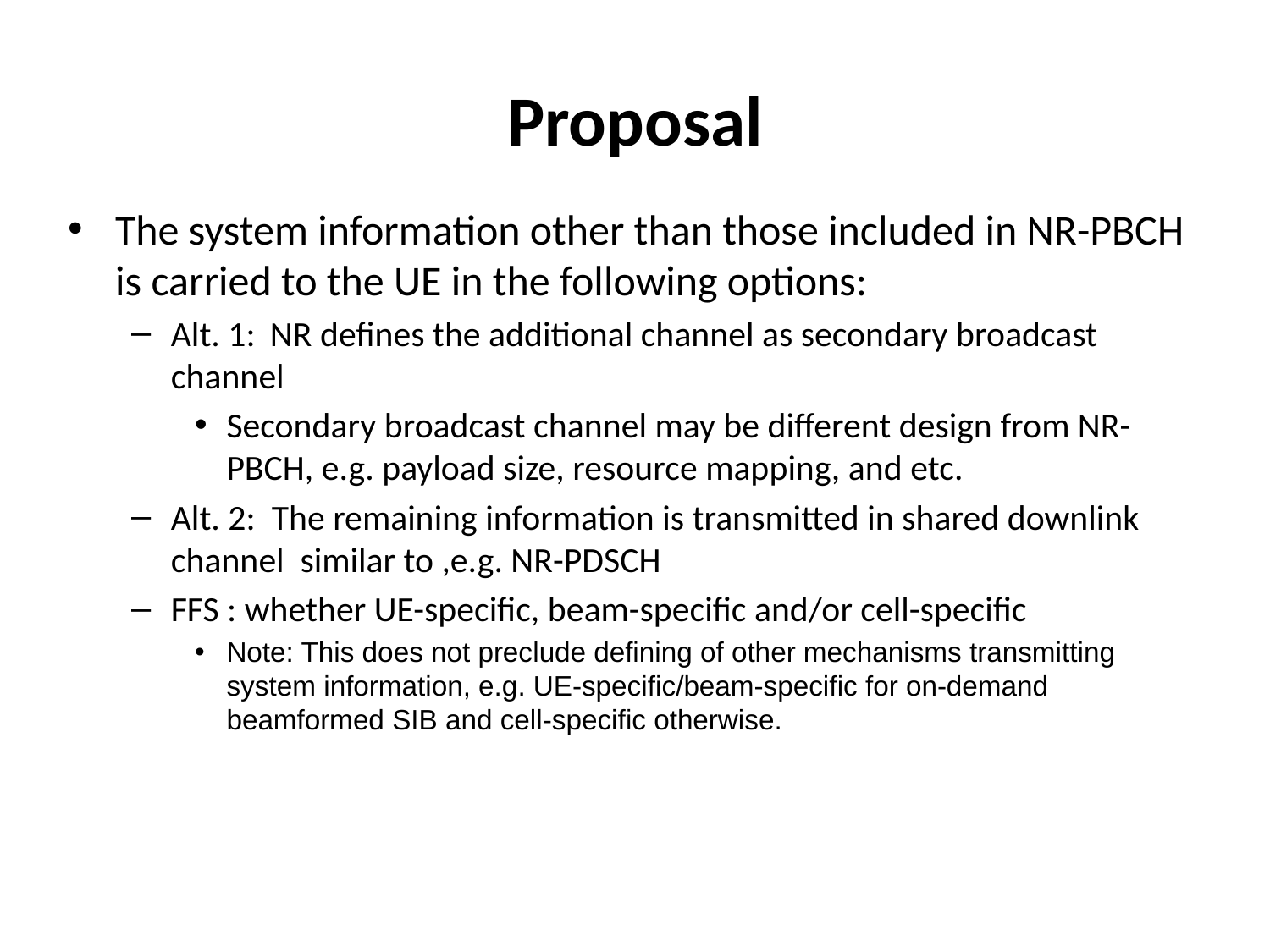

# Proposal
The system information other than those included in NR-PBCH is carried to the UE in the following options:
Alt. 1:  NR defines the additional channel as secondary broadcast channel
Secondary broadcast channel may be different design from NR-PBCH, e.g. payload size, resource mapping, and etc.
Alt. 2:  The remaining information is transmitted in shared downlink channel  similar to ,e.g. NR-PDSCH
FFS : whether UE-specific, beam-specific and/or cell-specific
Note: This does not preclude defining of other mechanisms transmitting system information, e.g. UE-specific/beam-specific for on-demand beamformed SIB and cell-specific otherwise.